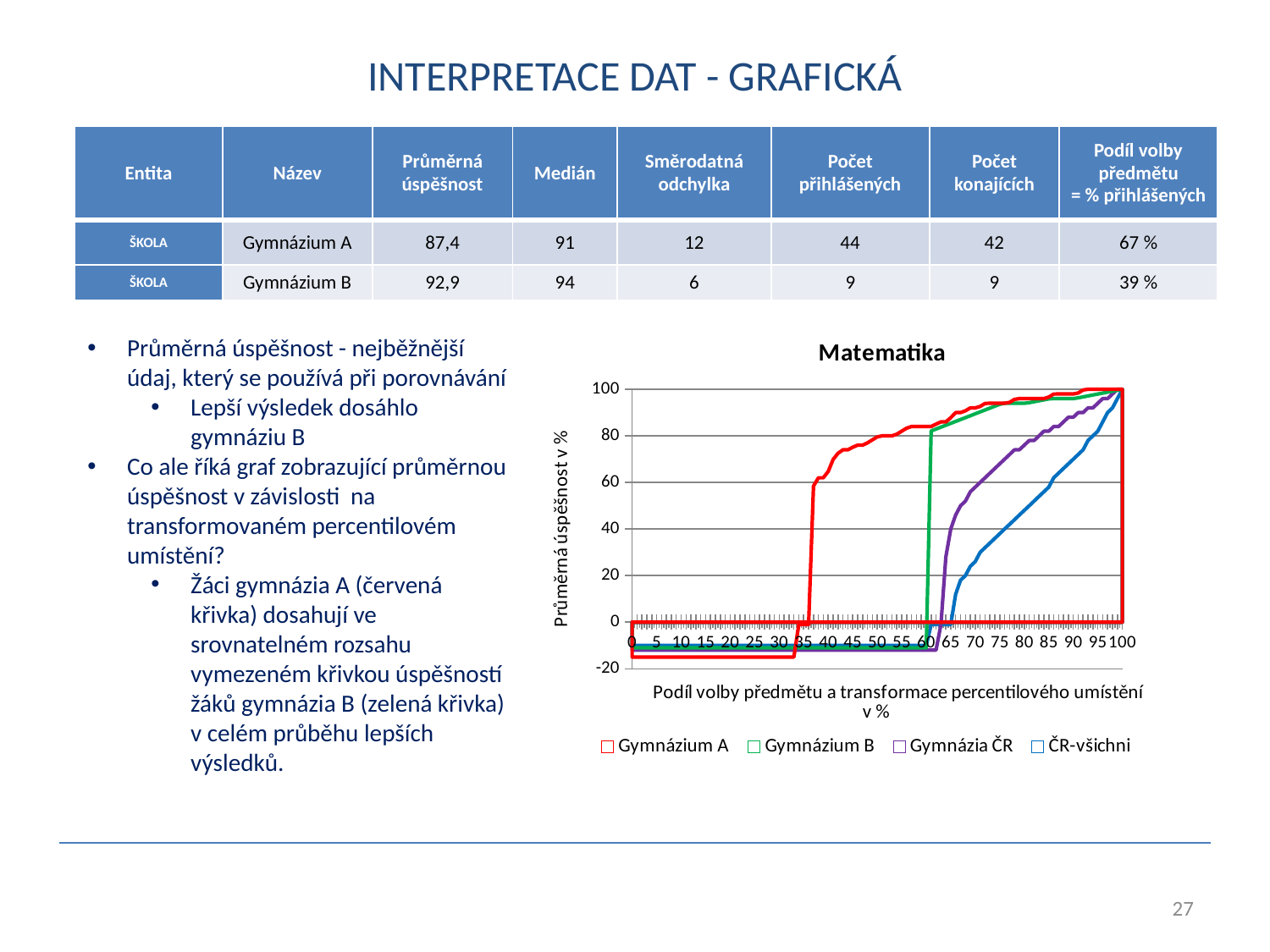

INTERPRETACE DAT - GRAFICKÁ
| Entita | Název | Průměrná úspěšnost | Medián | Směrodatná odchylka | Počet přihlášených | Počet konajících | Podíl volby předmětu = % přihlášených |
| --- | --- | --- | --- | --- | --- | --- | --- |
| ŠKOLA | Gymnázium A | 87,4 | 91 | 12 | 44 | 42 | 67 % |
| ŠKOLA | Gymnázium B | 92,9 | 94 | 6 | 9 | 9 | 39 % |

### Chart: Matematika

| Category |  |  |  |  |
|---|---|---|---|---|
| 0 | -15.0 | -11.0 | -12.0 | -10.0 |
| 1 | -15.0 | -11.0 | -12.0 | -10.0 |
| 2 | -15.0 | -11.0 | -12.0 | -10.0 |
| 3 | -15.0 | -11.0 | -12.0 | -10.0 |
| 4 | -15.0 | -11.0 | -12.0 | -10.0 |
| 5 | -15.0 | -11.0 | -12.0 | -10.0 |
| 6 | -15.0 | -11.0 | -12.0 | -10.0 |
| 7 | -15.0 | -11.0 | -12.0 | -10.0 |
| 8 | -15.0 | -11.0 | -12.0 | -10.0 |
| 9 | -15.0 | -11.0 | -12.0 | -10.0 |
| 10 | -15.0 | -11.0 | -12.0 | -10.0 |
| 11 | -15.0 | -11.0 | -12.0 | -10.0 |
| 12 | -15.0 | -11.0 | -12.0 | -10.0 |
| 13 | -15.0 | -11.0 | -12.0 | -10.0 |
| 14 | -15.0 | -11.0 | -12.0 | -10.0 |
| 15 | -15.0 | -11.0 | -12.0 | -10.0 |
| 16 | -15.0 | -11.0 | -12.0 | -10.0 |
| 17 | -15.0 | -11.0 | -12.0 | -10.0 |
| 18 | -15.0 | -11.0 | -12.0 | -10.0 |
| 19 | -15.0 | -11.0 | -12.0 | -10.0 |
| 20 | -15.0 | -11.0 | -12.0 | -10.0 |
| 21 | -15.0 | -11.0 | -12.0 | -10.0 |
| 22 | -15.0 | -11.0 | -12.0 | -10.0 |
| 23 | -15.0 | -11.0 | -12.0 | -10.0 |
| 24 | -15.0 | -11.0 | -12.0 | -10.0 |
| 25 | -15.0 | -11.0 | -12.0 | -10.0 |
| 26 | -15.0 | -11.0 | -12.0 | -10.0 |
| 27 | -15.0 | -11.0 | -12.0 | -10.0 |
| 28 | -15.0 | -11.0 | -12.0 | -10.0 |
| 29 | -15.0 | -11.0 | -12.0 | -10.0 |
| 30 | -15.0 | -11.0 | -12.0 | -10.0 |
| 31 | -15.0 | -11.0 | -12.0 | -10.0 |
| 32 | -15.0 | -11.0 | -12.0 | -10.0 |
| 33 | -15.0 | -11.0 | -12.0 | -10.0 |
| 34 | -1.0 | -11.0 | -12.0 | -10.0 |
| 35 | -1.0 | -11.0 | -12.0 | -10.0 |
| 36 | -1.0 | -11.0 | -12.0 | -10.0 |
| 37 | 58.46 | -11.0 | -12.0 | -10.0 |
| 38 | 62.0 | -11.0 | -12.0 | -10.0 |
| 39 | 62.0 | -11.0 | -12.0 | -10.0 |
| 40 | 64.74285714285713 | -11.0 | -12.0 | -10.0 |
| 41 | 69.89714285714284 | -11.0 | -12.0 | -10.0 |
| 42 | 72.52571428571429 | -11.0 | -12.0 | -10.0 |
| 43 | 74.0 | -11.0 | -12.0 | -10.0 |
| 44 | 74.0 | -11.0 | -12.0 | -10.0 |
| 45 | 75.1285714285714 | -11.0 | -12.0 | -10.0 |
| 46 | 76.0 | -11.0 | -12.0 | -10.0 |
| 47 | 76.0 | -11.0 | -12.0 | -10.0 |
| 48 | 76.99428571428572 | -11.0 | -12.0 | -10.0 |
| 49 | 78.28285714285713 | -11.0 | -12.0 | -10.0 |
| 50 | 79.57142857142856 | -11.0 | -12.0 | -10.0 |
| 51 | 80.0 | -11.0 | -12.0 | -10.0 |
| 52 | 80.0 | -11.0 | -12.0 | -10.0 |
| 53 | 80.0 | -11.0 | -12.0 | -10.0 |
| 54 | 80.72571428571429 | -11.0 | -12.0 | -10.0 |
| 55 | 82.01428571428572 | -11.0 | -12.0 | -10.0 |
| 56 | 83.30285714285714 | -11.0 | -12.0 | -10.0 |
| 57 | 84.0 | -11.0 | -12.0 | -10.0 |
| 58 | 84.0 | -11.0 | -12.0 | -10.0 |
| 59 | 84.0 | -11.0 | -12.0 | -10.0 |
| 60 | 84.0 | -11.0 | -12.0 | -10.0 |
| 61 | 84.0 | 82.10666666666665 | -12.0 | -1.0 |
| 62 | 85.03428571428572 | 82.92444444444445 | -12.0 | -1.0 |
| 63 | 86.0 | 83.74222222222222 | -1.0 | -1.0 |
| 64 | 86.0 | 84.56 | 28.0 | -1.0 |
| 65 | 87.8 | 85.37777777777777 | 40.0 | -1.0 |
| 66 | 90.0 | 86.19555555555556 | 46.0 | 12.0 |
| 67 | 90.0 | 87.01333333333332 | 50.0 | 18.0 |
| 68 | 90.7657142857143 | 87.83111111111111 | 52.0 | 20.0 |
| 69 | 92.0 | 88.64888888888885 | 56.0 | 24.0 |
| 70 | 92.0 | 89.46666666666667 | 58.0 | 26.0 |
| 71 | 92.63142857142856 | 90.28444444444443 | 60.0 | 30.0 |
| 72 | 93.92 | 91.10222222222221 | 62.0 | 32.0 |
| 73 | 94.0 | 91.92 | 64.0 | 34.0 |
| 74 | 94.0 | 92.73777777777778 | 66.0 | 36.0 |
| 75 | 94.0 | 93.55555555555554 | 68.0 | 38.0 |
| 76 | 94.0 | 94.0 | 70.0 | 40.02511636744021 |
| 77 | 94.36285714285712 | 94.0 | 72.0 | 42.0 |
| 78 | 95.65142857142855 | 94.0 | 74.0 | 44.0 |
| 79 | 96.0 | 94.0 | 74.0 | 46.0 |
| 80 | 96.0 | 94.0 | 76.0 | 48.0 |
| 81 | 96.0 | 94.23111111111113 | 78.0 | 50.0 |
| 82 | 96.0 | 94.64 | 78.0 | 52.0 |
| 83 | 96.0 | 95.04888888888887 | 80.0 | 54.0 |
| 84 | 96.0 | 95.45777777777778 | 82.0 | 56.0 |
| 85 | 96.67142857142854 | 95.86666666666666 | 82.0 | 58.0 |
| 86 | 97.96000000000002 | 96.0 | 84.0 | 62.0 |
| 87 | 98.0 | 96.0 | 84.0 | 64.0 |
| 88 | 98.0 | 96.0 | 86.0 | 66.0 |
| 89 | 98.0 | 96.0 | 88.0 | 68.0 |
| 90 | 98.0 | 96.0 | 88.0 | 70.0 |
| 91 | 98.40285714285713 | 96.32 | 90.0 | 72.0 |
| 92 | 99.69142857142856 | 96.72888888888887 | 90.0 | 74.0 |
| 93 | 100.0 | 97.13777777777777 | 92.0 | 78.0 |
| 94 | 100.0 | 97.54666666666667 | 92.0 | 80.0 |
| 95 | 100.0 | 97.95555555555555 | 94.0 | 82.0 |
| 96 | 100.0 | 98.36444444444444 | 96.0 | 86.0 |
| 97 | 100.0 | 98.7733333333333 | 96.0 | 90.0 |
| 98 | 100.0 | 99.18222222222221 | 98.0 | 92.0 |
| 99 | 100.0 | 99.5911111111111 | 100.0 | 96.0 |
| 100 | 100.0 | 99.99995911111112 | 100.0 | 100.0 |
Průměrná úspěšnost - nejběžnější údaj, který se používá při porovnávání
Lepší výsledek dosáhlo gymnáziu B
Co ale říká graf zobrazující průměrnou úspěšnost v závislosti  na transformovaném percentilovém umístění?
Žáci gymnázia A (červená křivka) dosahují ve srovnatelném rozsahu vymezeném křivkou úspěšností žáků gymnázia B (zelená křivka) v celém průběhu lepších výsledků.
27